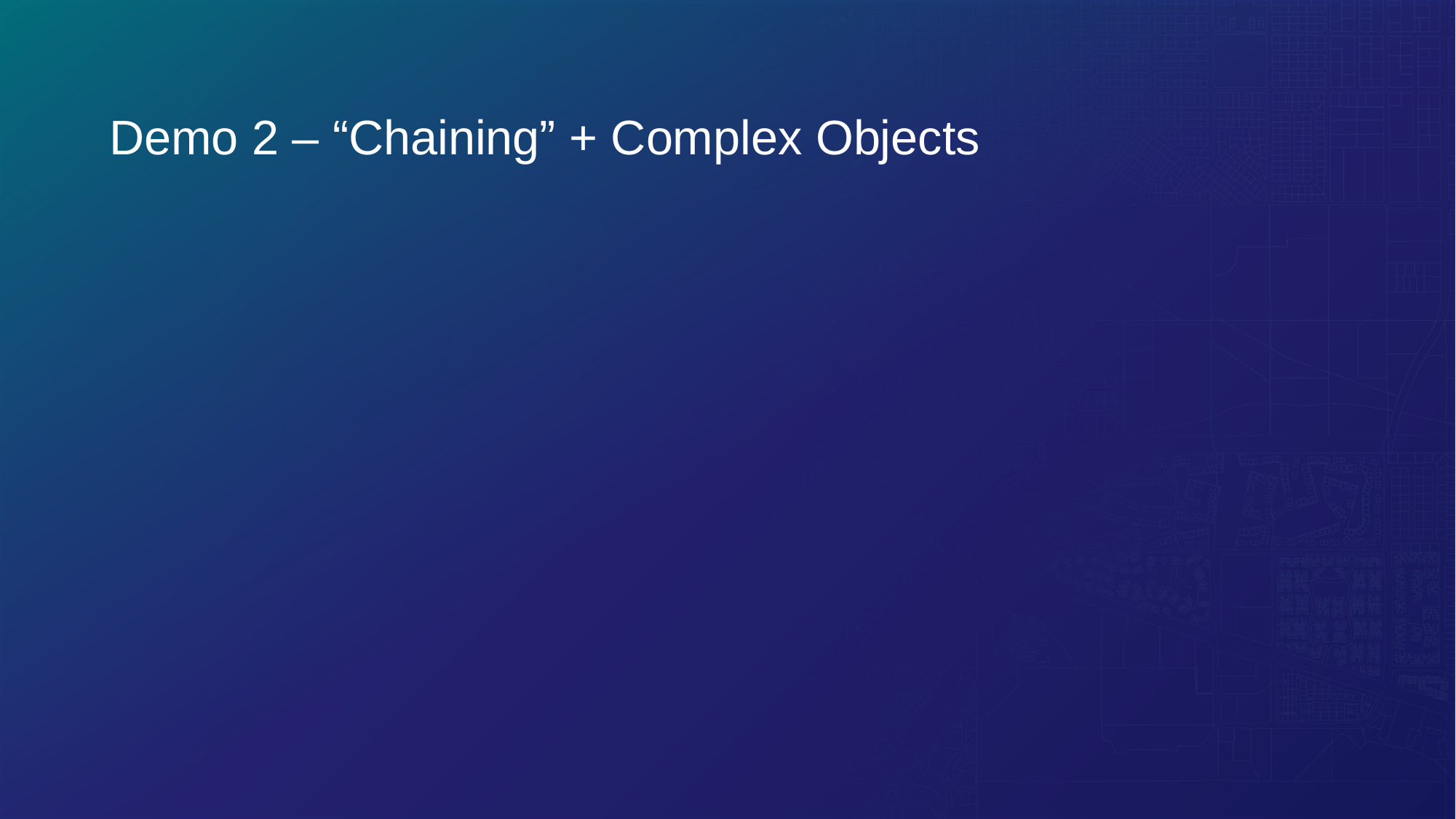

# Demo 2 – “Chaining” + Complex Objects